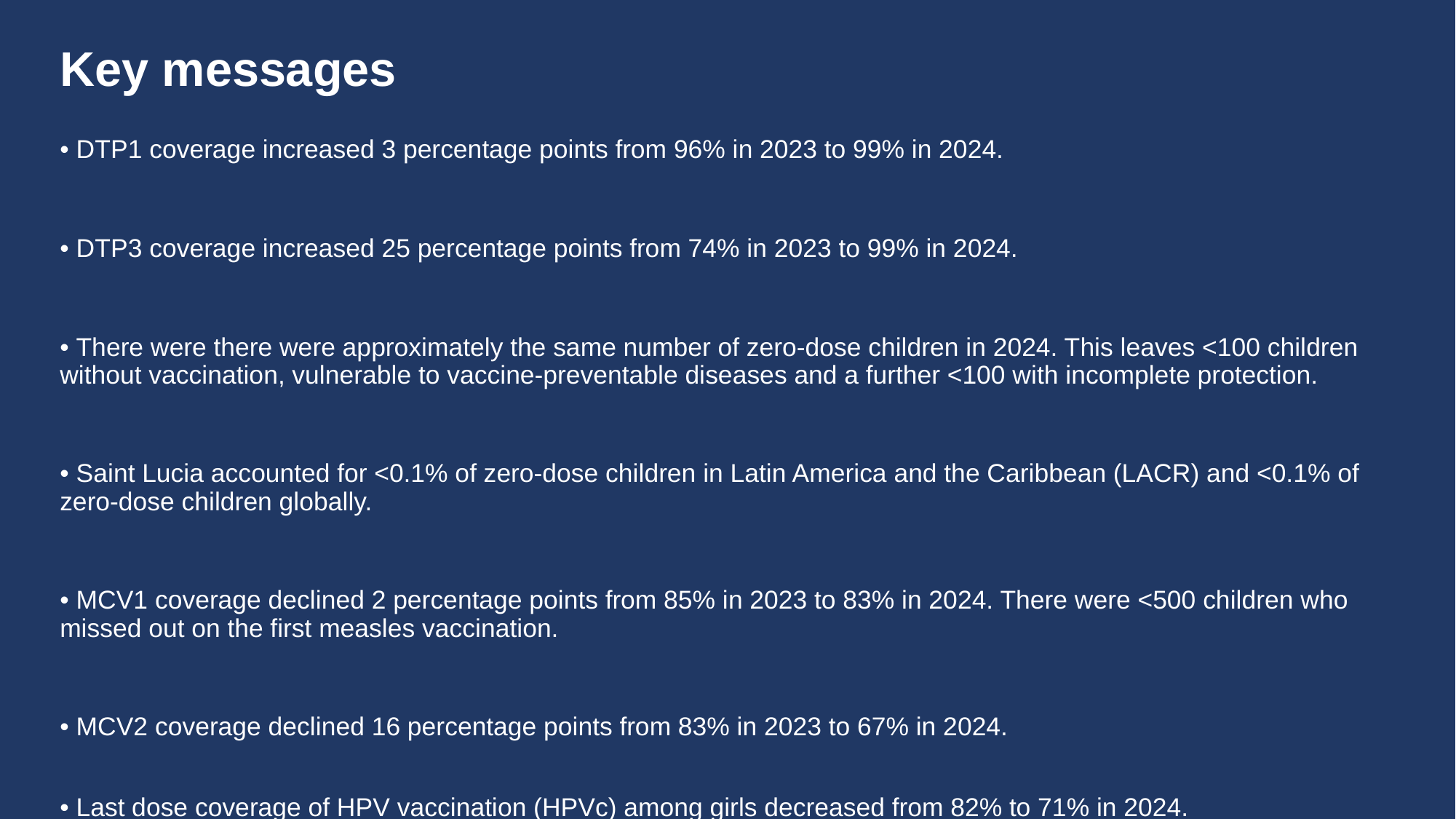

# Key messages
• DTP1 coverage increased 3 percentage points from 96% in 2023 to 99% in 2024.

• DTP3 coverage increased 25 percentage points from 74% in 2023 to 99% in 2024.

• There were there were approximately the same number of zero-dose children in 2024. This leaves <100 children without vaccination, vulnerable to vaccine-preventable diseases and a further <100 with incomplete protection.

• Saint Lucia accounted for <0.1% of zero-dose children in Latin America and the Caribbean (LACR) and <0.1% of zero-dose children globally.

• MCV1 coverage declined 2 percentage points from 85% in 2023 to 83% in 2024. There were <500 children who missed out on the first measles vaccination.

• MCV2 coverage declined 16 percentage points from 83% in 2023 to 67% in 2024.

• Last dose coverage of HPV vaccination (HPVc) among girls decreased from 82% to 71% in 2024.